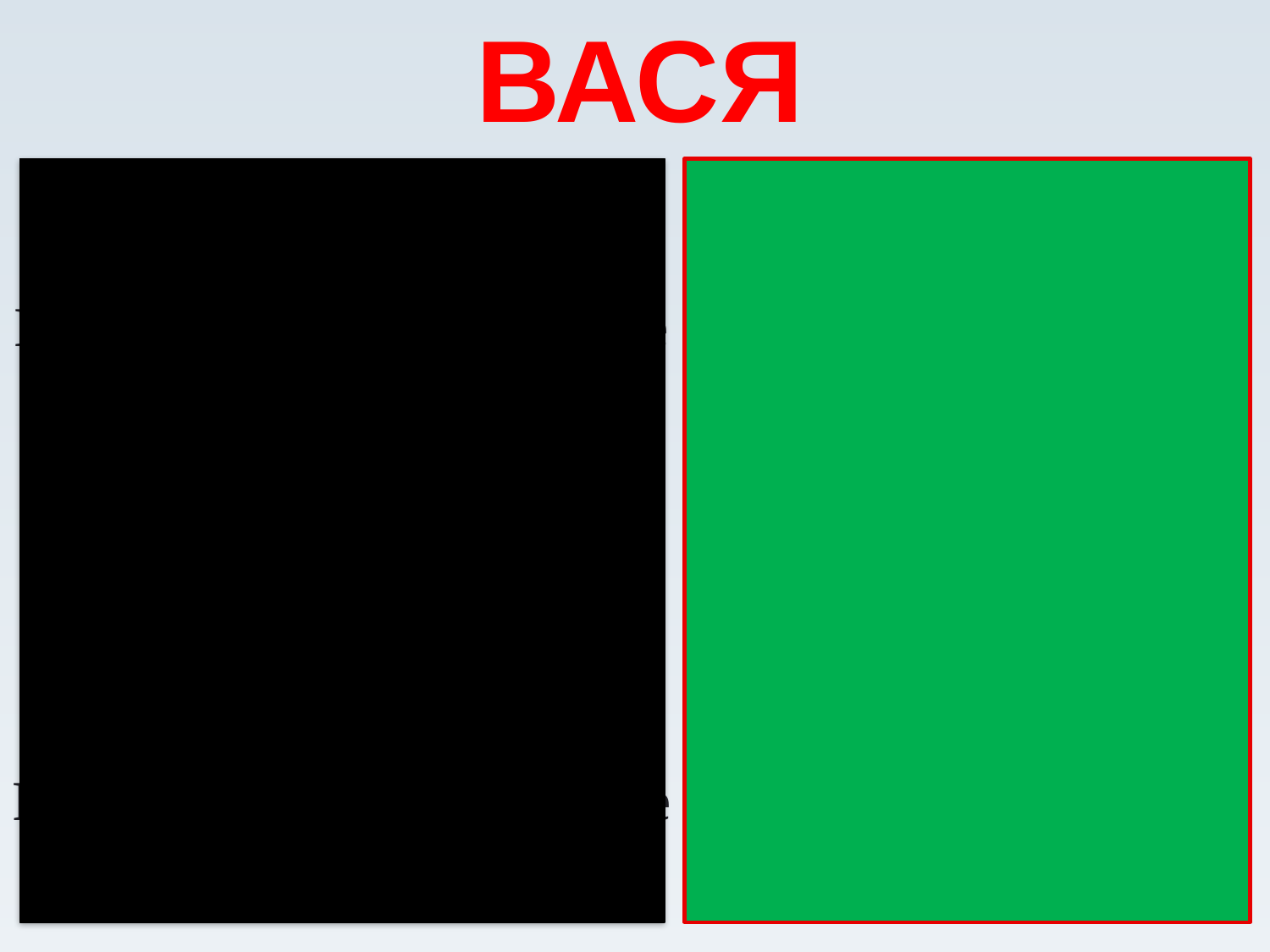

ВАСЯ
Одинокий
Замкнутый
Погруженный в свое горе
Любит отца, но не находит ответа на свои чувства.
Не находит дома тепла и уюта, поэтому часто бродит по городу.
Растет, как дикое деревце в поле.
Счастливый
Обрел друзей.
Научился понимать боль других людей, сочувствовать, сопереживать.
Нашел путь к сердцу отца.
Усложнилось представление о мире.